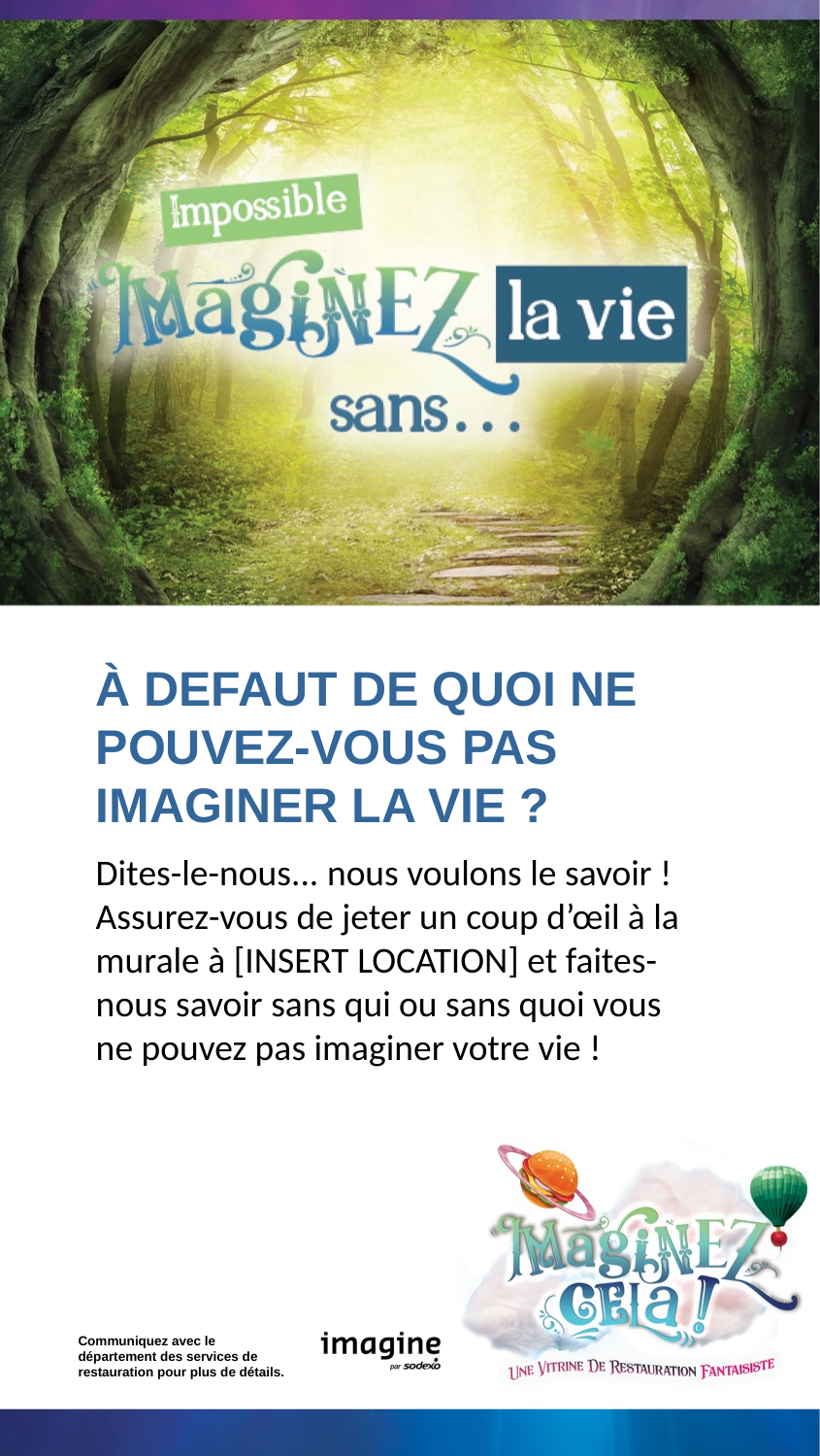

À DEFAUT DE QUOI NE POUVEZ-VOUS PAS IMAGINER LA VIE ?
Dites-le-nous... nous voulons le savoir ! Assurez-vous de jeter un coup d’œil à la murale à [INSERT LOCATION] et faites-nous savoir sans qui ou sans quoi vous ne pouvez pas imaginer votre vie !
Communiquez avec le département des services de restauration pour plus de détails.